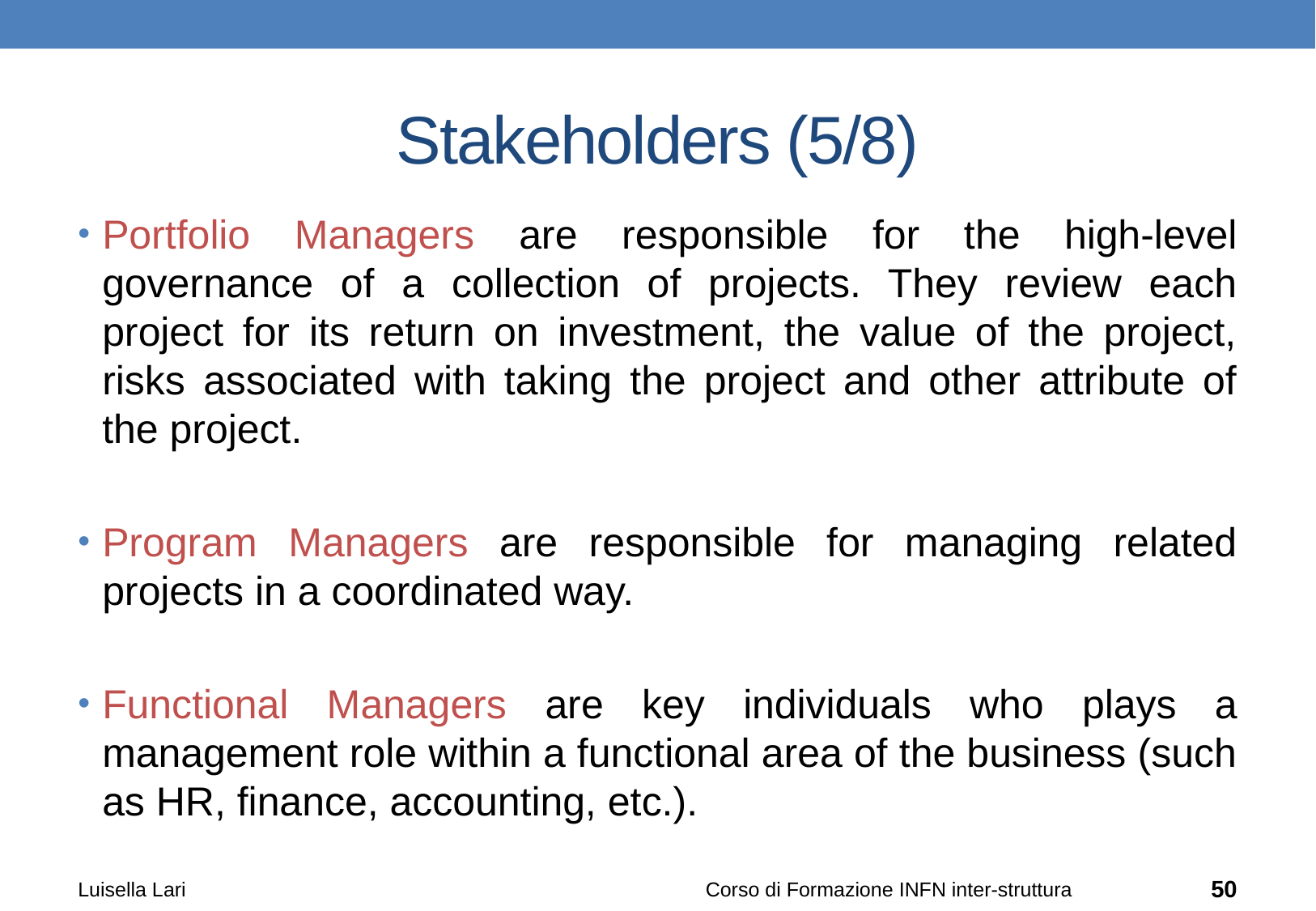

# Stakeholders (5/8)
Portfolio Managers are responsible for the high-level governance of a collection of projects. They review each project for its return on investment, the value of the project, risks associated with taking the project and other attribute of the project.

Program Managers are responsible for managing related projects in a coordinated way.

Functional Managers are key individuals who plays a management role within a functional area of the business (such as HR, finance, accounting, etc.).

Luisella Lari
Corso di Formazione INFN inter-struttura
50